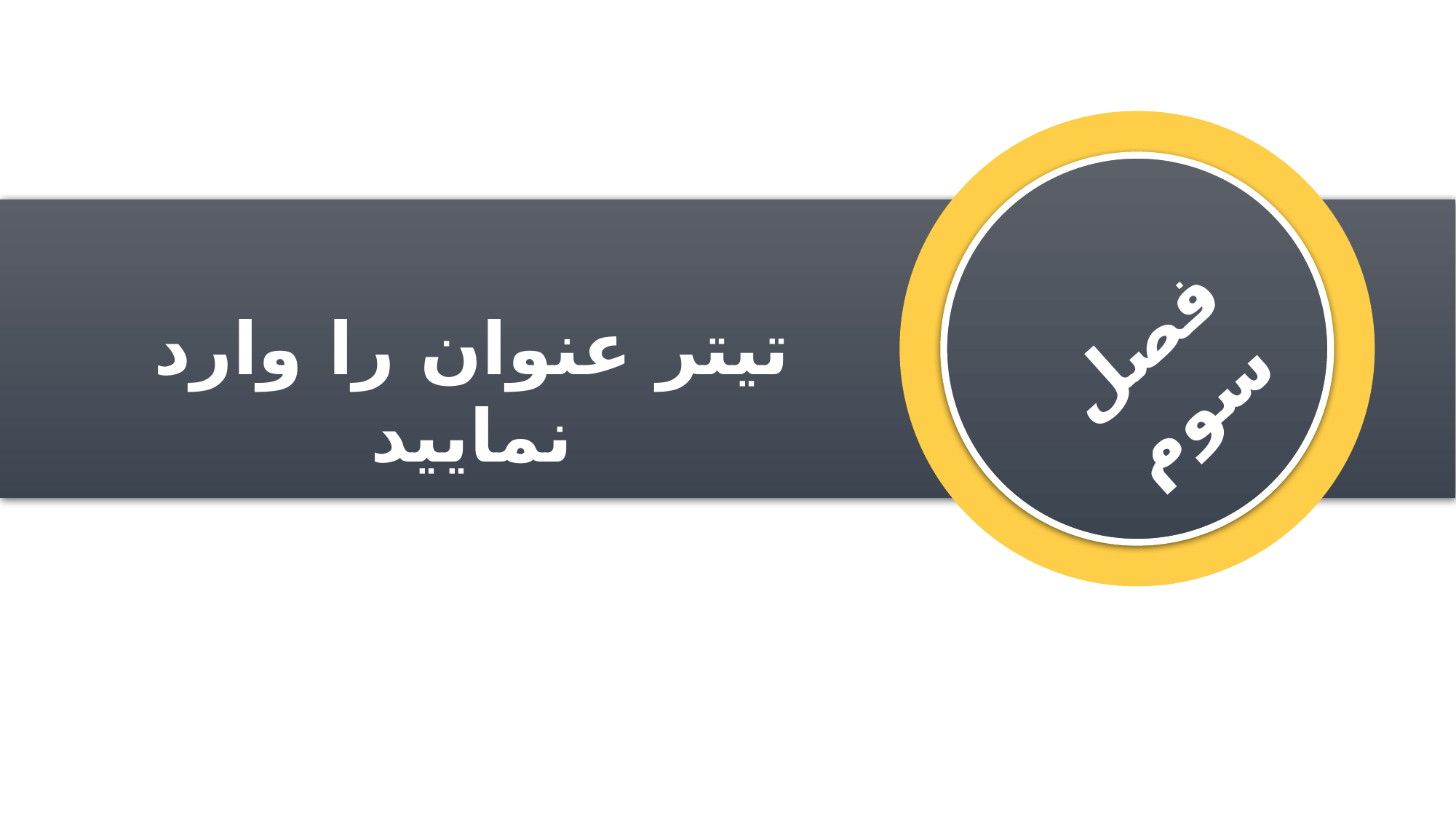

فصل سوم
تیتر عنوان را وارد نمایید